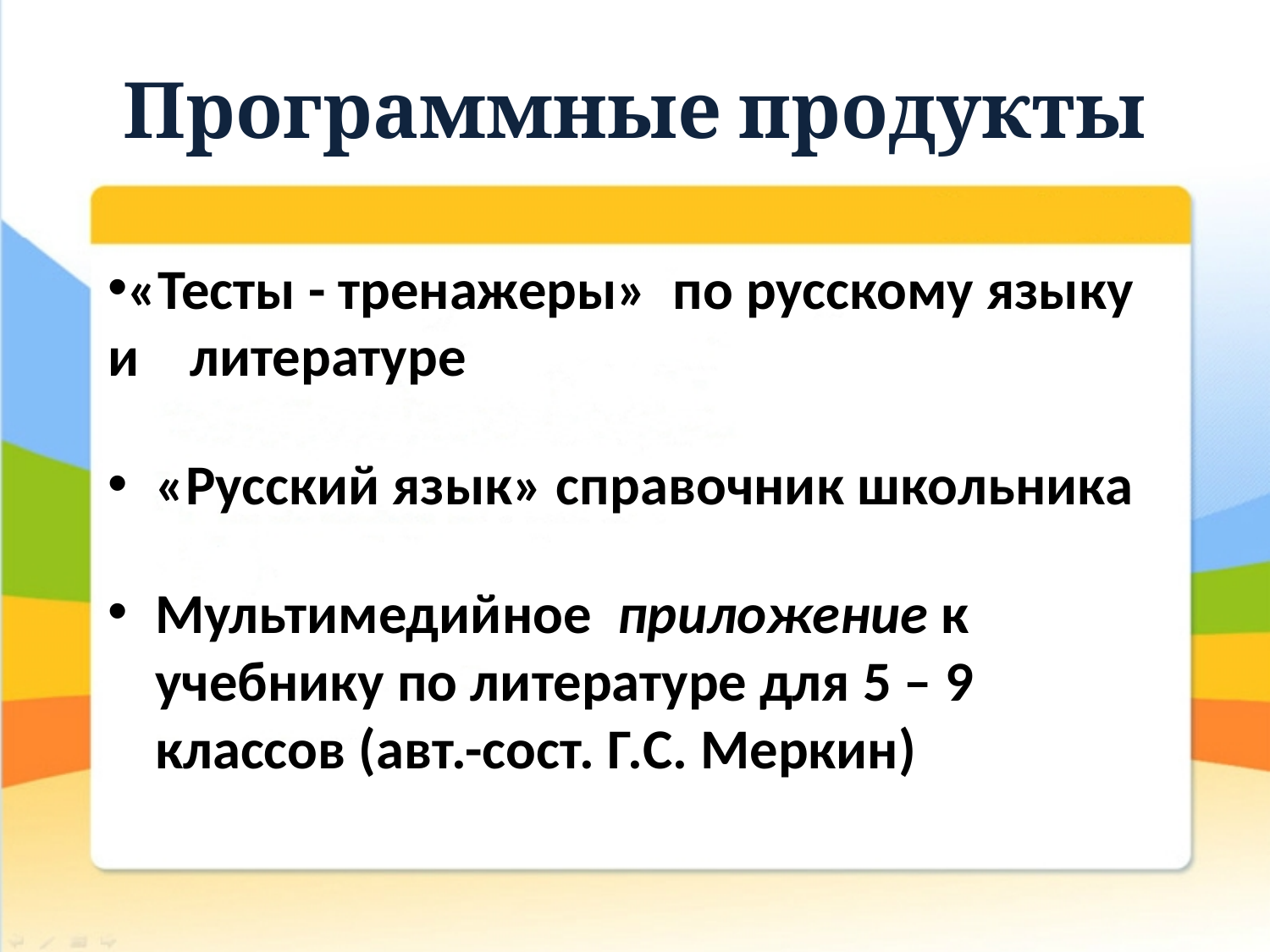

# Программные продукты
«Тесты - тренажеры»  по русскому языку и    литературе

«Русский язык» справочник школьника

Мультимедийное  приложение к учебнику по литературе для 5 – 9 классов (авт.-сост. Г.С. Меркин)